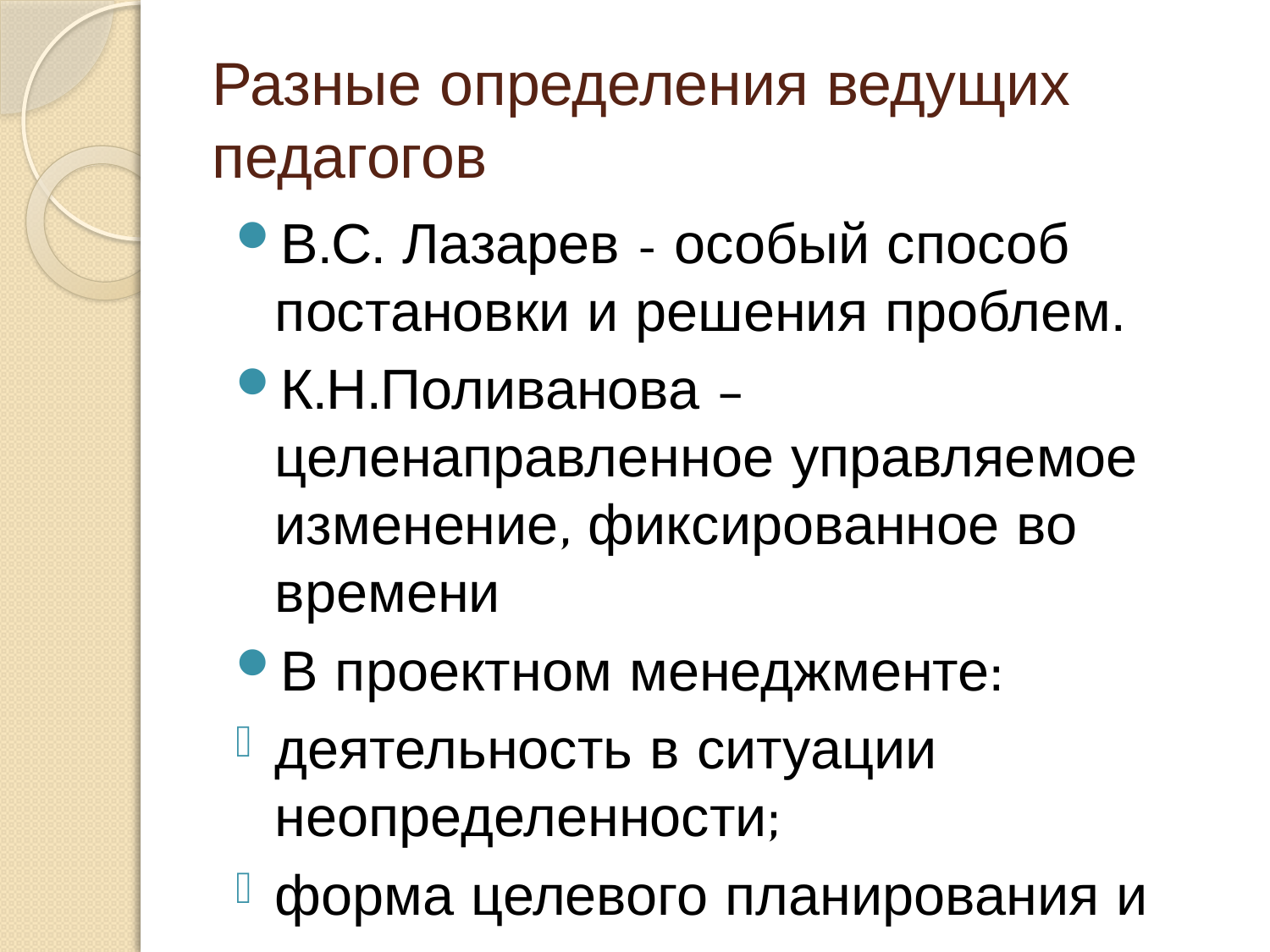

# Разные определения ведущих педагогов
В.С. Лазарев - особый способ постановки и решения проблем.
К.Н.Поливанова – целенаправленное управляемое изменение, фиксированное во времени
В проектном менеджменте:
деятельность в ситуации неопределенности;
форма целевого планирования и т.д.